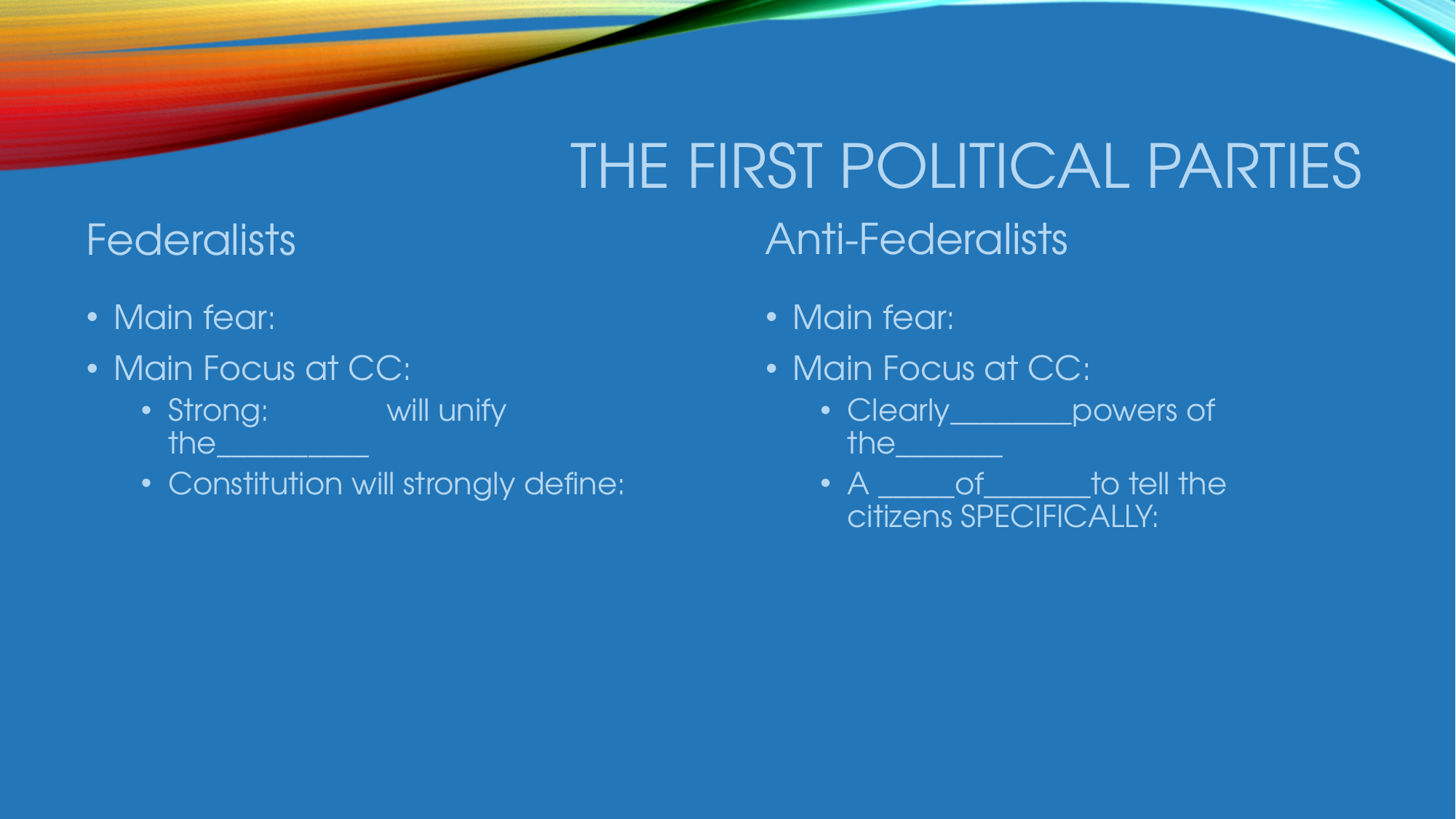

# The first political parties
Federalists
Anti-Federalists
Main fear:
Main Focus at CC:
Strong:		will unify the__________
Constitution will strongly define:

Main fear:
Main Focus at CC:
Clearly________powers of the_______
A _____of_______to tell the citizens SPECIFICALLY: